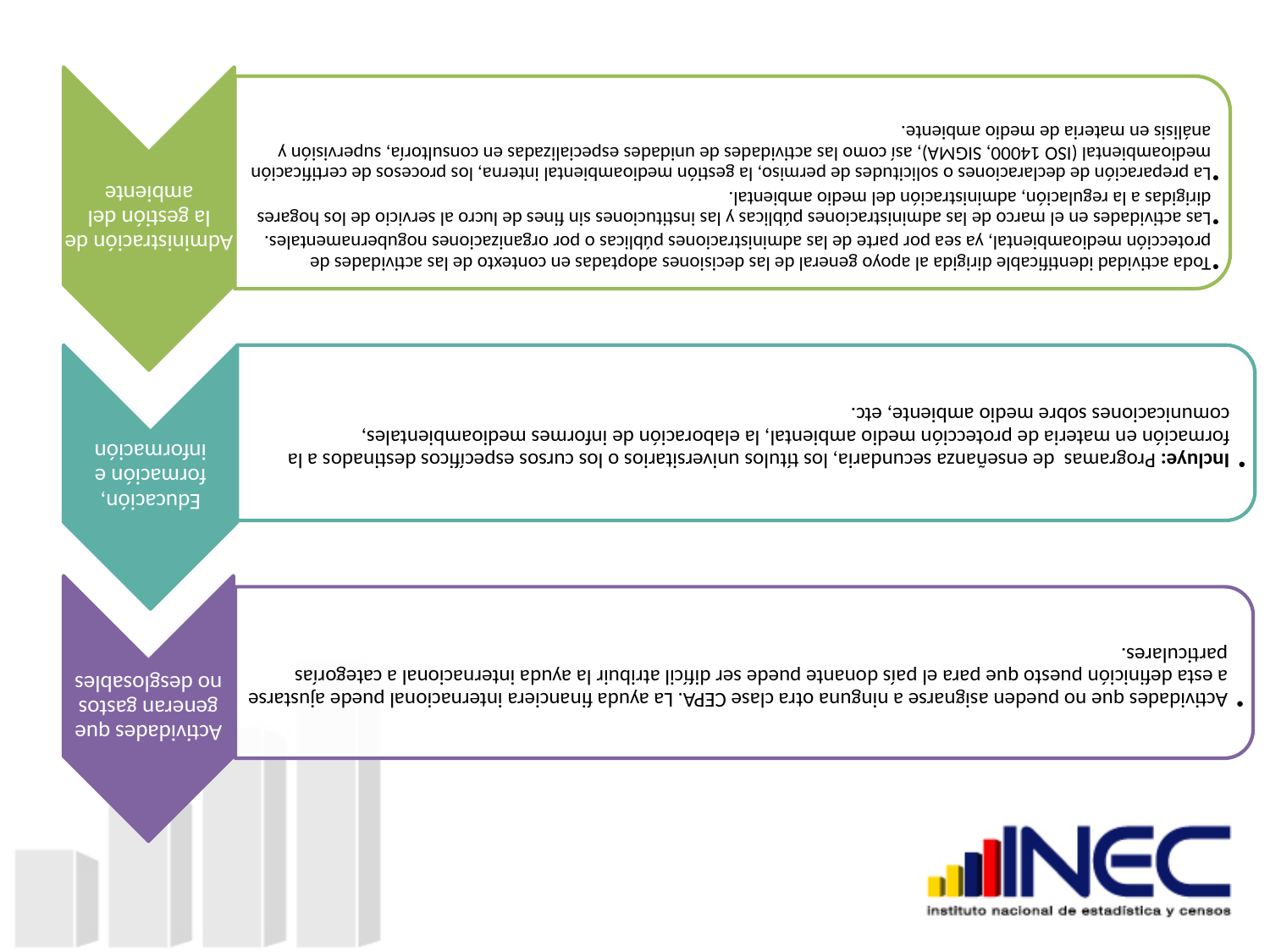

Administración de la gestión del ambiente
Toda actividad identificable dirigida al apoyo general de las decisiones adoptadas en contexto de las actividades de protección medioambiental, ya sea por parte de las administraciones públicas o por organizaciones nogubernamentales.
Las actividades en el marco de las administraciones públicas y las instituciones sin fines de lucro al servicio de los hogares dirigidas a la regulación, administración del medio ambiental.
La preparación de declaraciones o solicitudes de permiso, la gestión medioambiental interna, los procesos de certificación medioambiental (ISO 14000, SIGMA), así como las actividades de unidades especializadas en consultoría, supervisión y análisis en materia de medio ambiente.

Educación, formación e información
Incluye: Programas  de enseñanza secundaria, los títulos universitarios o los cursos específicos destinados a la formación en materia de protección medio ambiental, la elaboración de informes medioambientales, comunicaciones sobre medio ambiente, etc.
Actividades que generan gastos no desglosables
Actividades que no pueden asignarse a ninguna otra clase CEPA. La ayuda financiera internacional puede ajustarse a esta definición puesto que para el país donante puede ser difícil atribuir la ayuda internacional a categorías particulares.